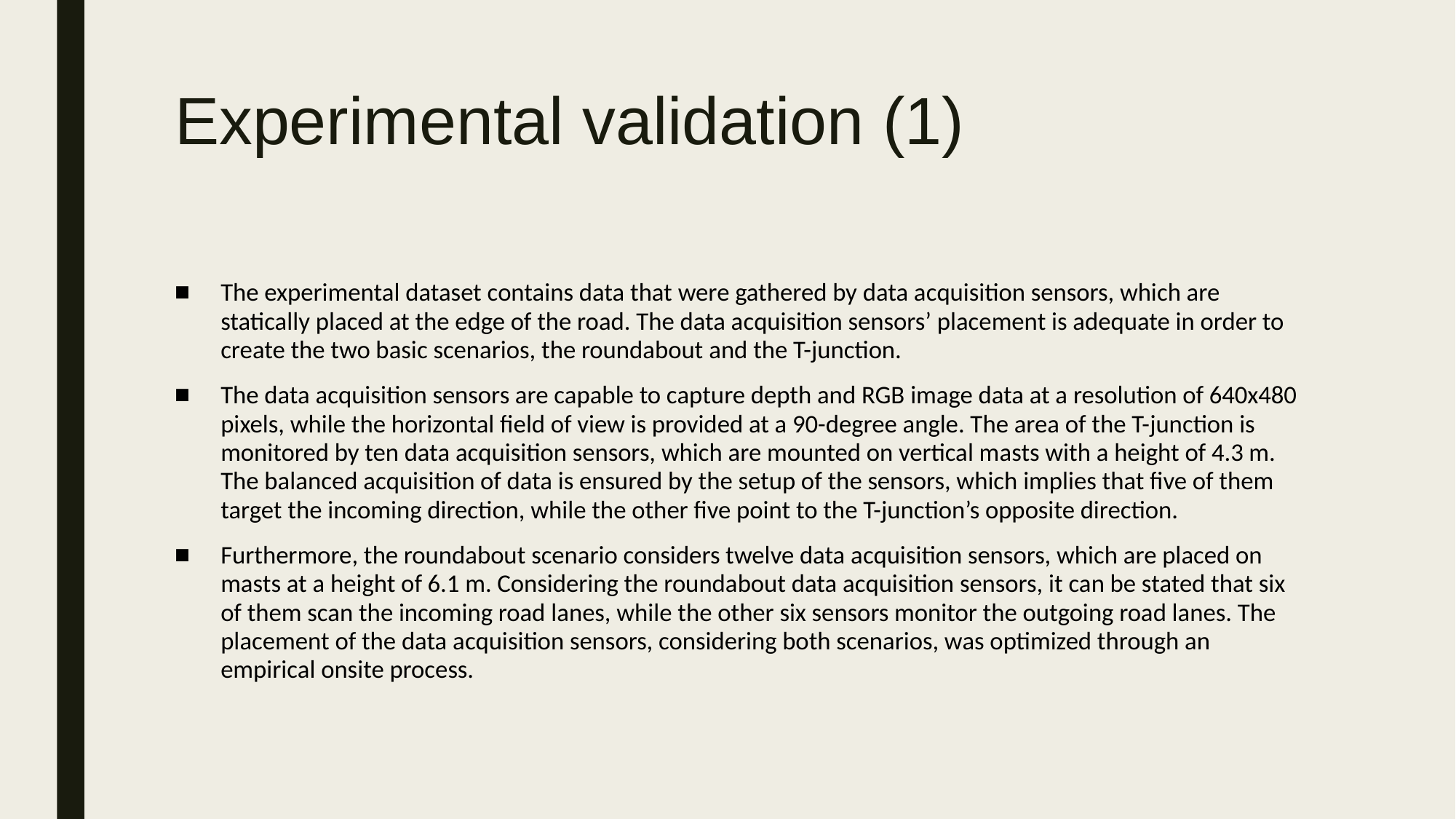

# Experimental validation (1)
The experimental dataset contains data that were gathered by data acquisition sensors, which are statically placed at the edge of the road. The data acquisition sensors’ placement is adequate in order to create the two basic scenarios, the roundabout and the T-junction.
The data acquisition sensors are capable to capture depth and RGB image data at a resolution of 640x480 pixels, while the horizontal field of view is provided at a 90-degree angle. The area of the T-junction is monitored by ten data acquisition sensors, which are mounted on vertical masts with a height of 4.3 m. The balanced acquisition of data is ensured by the setup of the sensors, which implies that five of them target the incoming direction, while the other five point to the T-junction’s opposite direction.
Furthermore, the roundabout scenario considers twelve data acquisition sensors, which are placed on masts at a height of 6.1 m. Considering the roundabout data acquisition sensors, it can be stated that six of them scan the incoming road lanes, while the other six sensors monitor the outgoing road lanes. The placement of the data acquisition sensors, considering both scenarios, was optimized through an empirical onsite process.